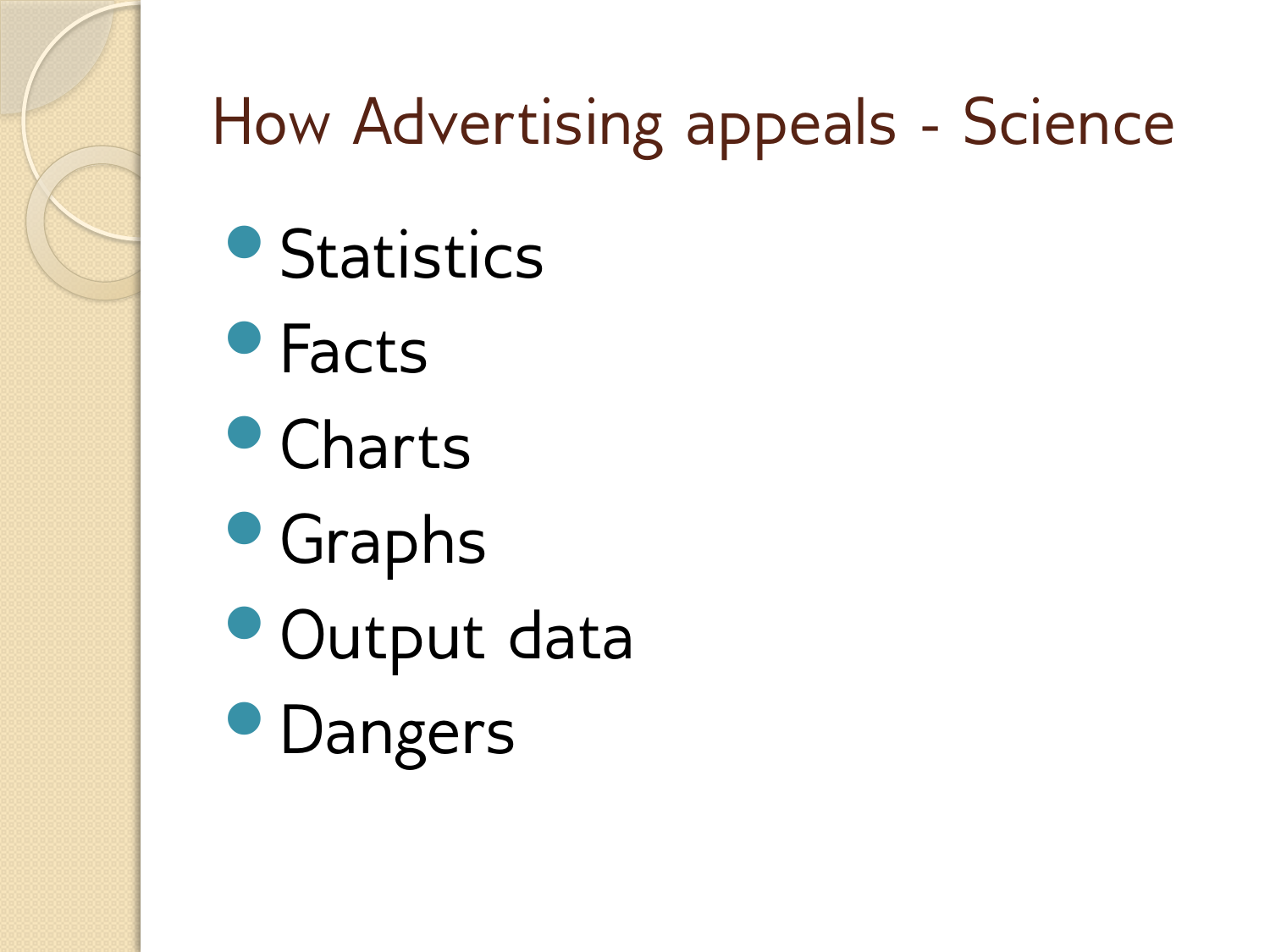

# How Advertising appeals - Science
Statistics
Facts
Charts
Graphs
Output data
Dangers